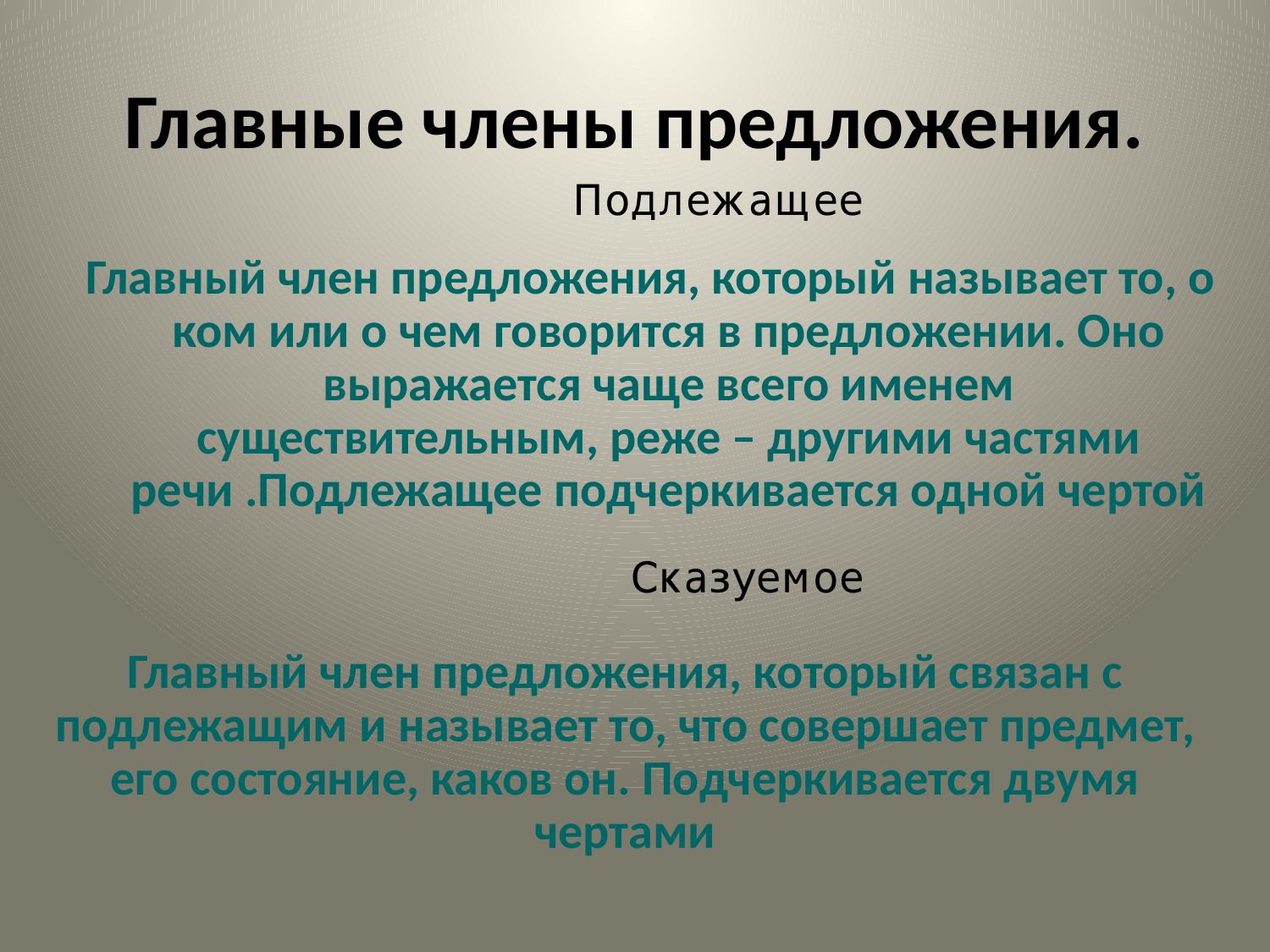

# Главные члены предложения.
Подлежащее
 Главный член предложения, который называет то, о ком или о чем говорится в предложении. Оно выражается чаще всего именем существительным, реже – другими частями речи .Подлежащее подчеркивается одной чертой
Сказуемое
Главный член предложения, который связан с подлежащим и называет то, что совершает предмет, его состояние, каков он. Подчеркивается двумя чертами